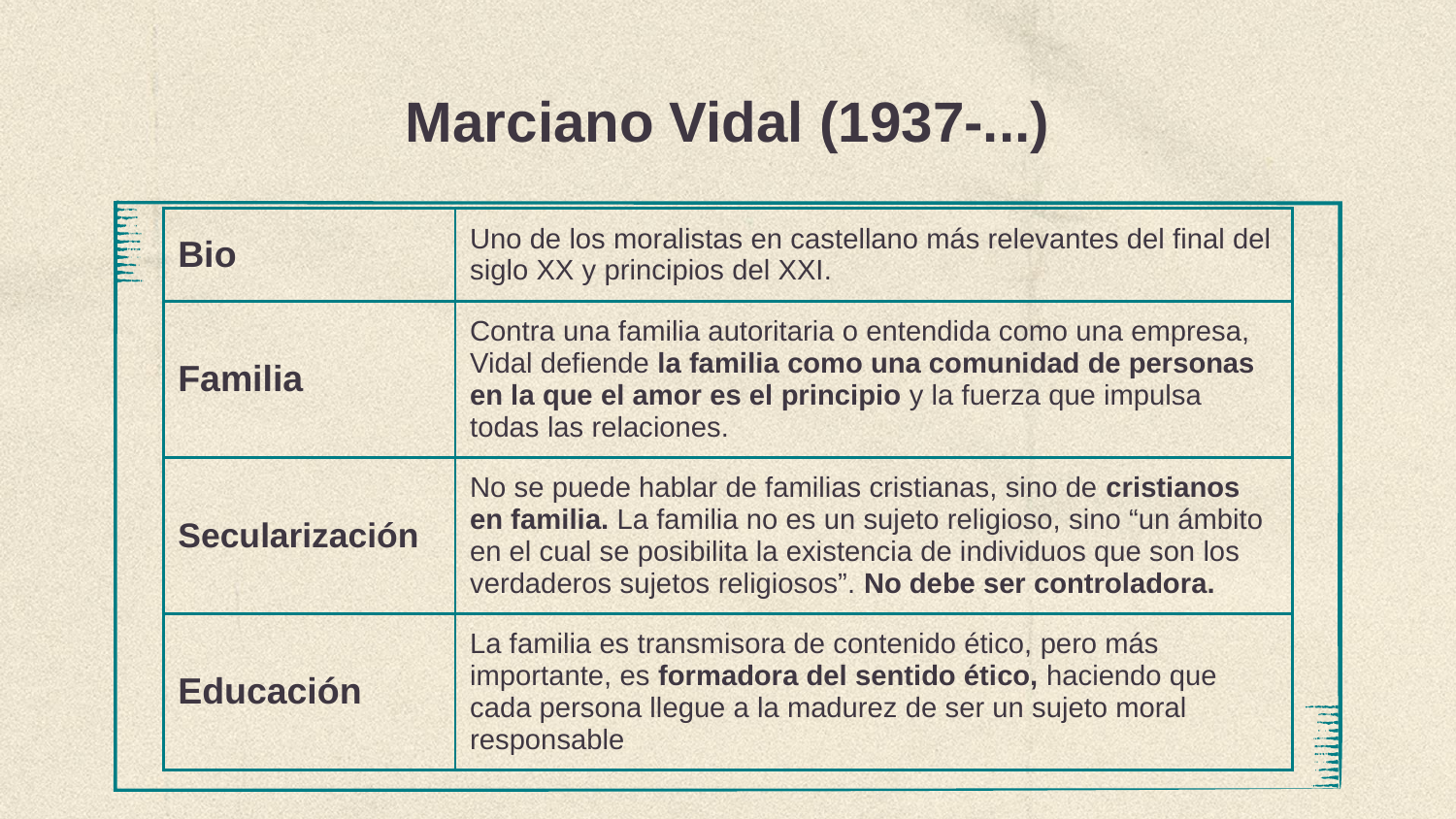

# Marciano Vidal (1937-...)

| Bio | Uno de los moralistas en castellano más relevantes del final del siglo XX y principios del XXI. |
| --- | --- |
| Familia | Contra una familia autoritaria o entendida como una empresa, Vidal defiende la familia como una comunidad de personas en la que el amor es el principio y la fuerza que impulsa todas las relaciones. |
| Secularización | No se puede hablar de familias cristianas, sino de cristianos en familia. La familia no es un sujeto religioso, sino “un ámbito en el cual se posibilita la existencia de individuos que son los verdaderos sujetos religiosos”. No debe ser controladora. |
| Educación | La familia es transmisora de contenido ético, pero más importante, es formadora del sentido ético, haciendo que cada persona llegue a la madurez de ser un sujeto moral responsable |